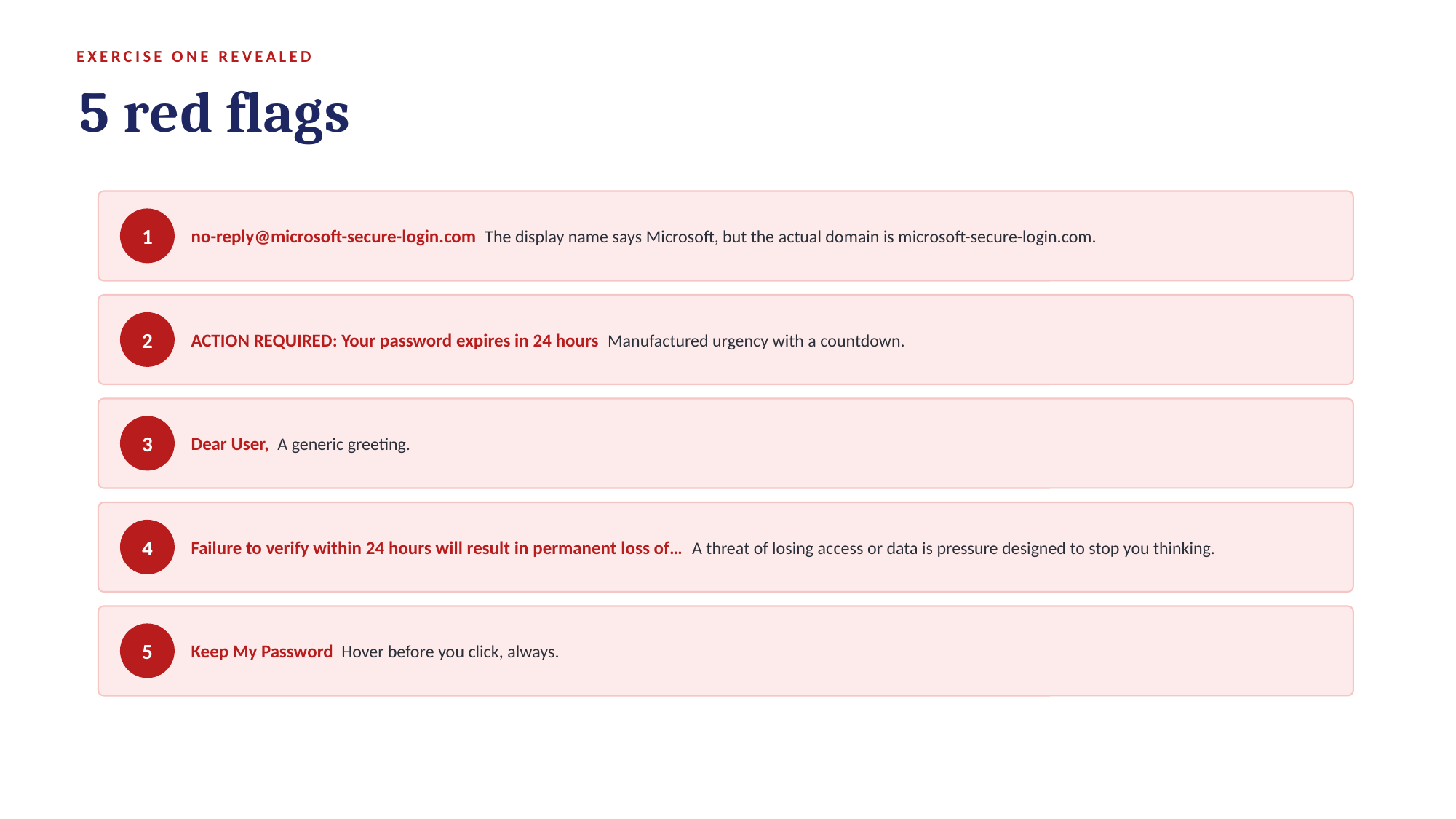

EXERCISE ONE REVEALED
5 red flags

no-reply@microsoft-secure-login.com  The display name says Microsoft, but the actual domain is microsoft-secure-login.com.

1

ACTION REQUIRED: Your password expires in 24 hours  Manufactured urgency with a countdown.

2

Dear User,  A generic greeting.

3

Failure to verify within 24 hours will result in permanent loss of…  A threat of losing access or data is pressure designed to stop you thinking.

4

Keep My Password  Hover before you click, always.

5